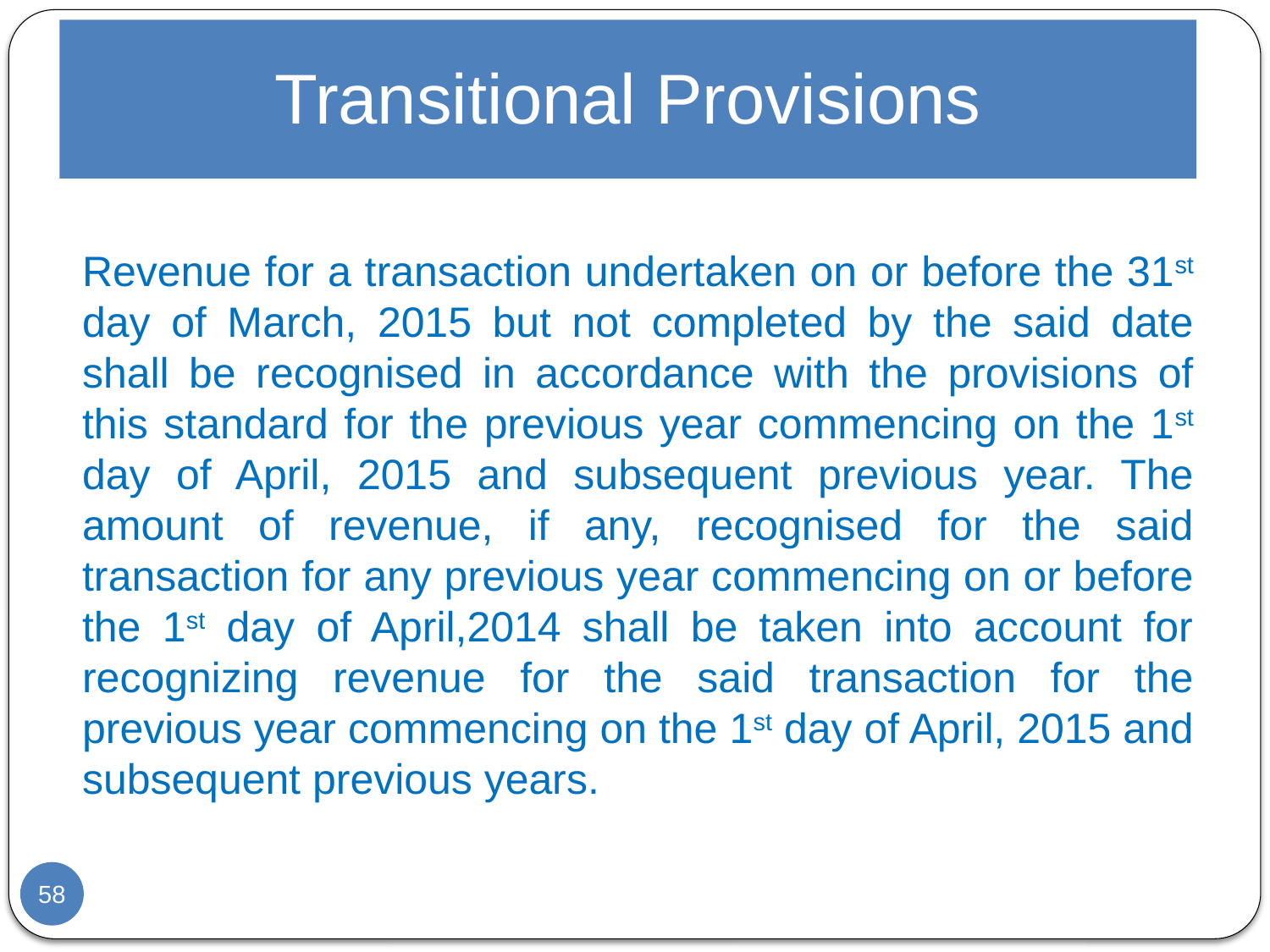

# Transitional Provisions
Revenue for a transaction undertaken on or before the 31st day of March, 2015 but not completed by the said date shall be recognised in accordance with the provisions of this standard for the previous year commencing on the 1st day of April, 2015 and subsequent previous year. The amount of revenue, if any, recognised for the said transaction for any previous year commencing on or before the 1st day of April,2014 shall be taken into account for recognizing revenue for the said transaction for the previous year commencing on the 1st day of April, 2015 and subsequent previous years.

58